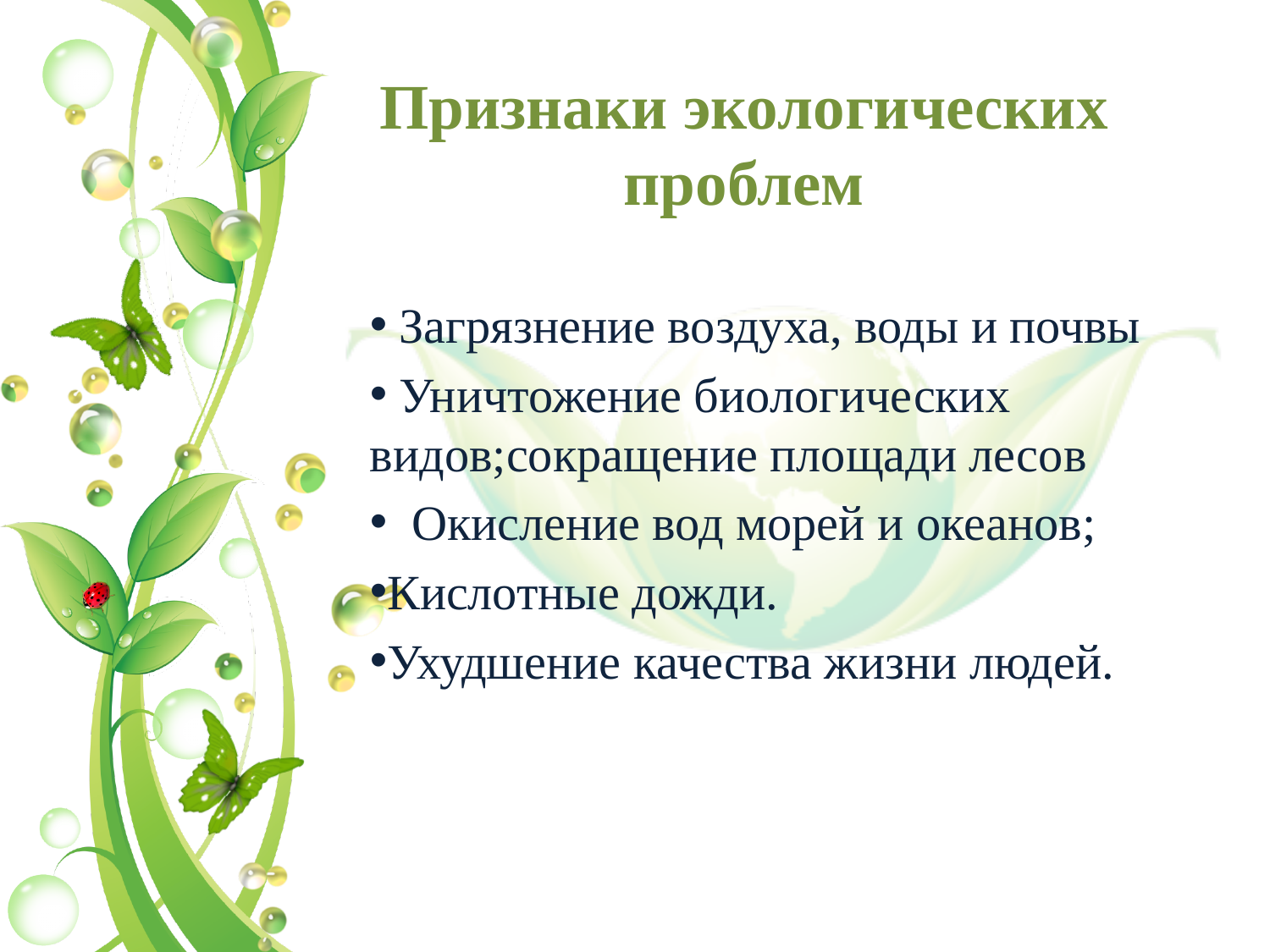

Признаки экологических проблем
 Загрязнение воздуха, воды и почвы
 Уничтожение биологических видов;сокращение площади лесов
  Окисление вод морей и океанов;
Кислотные дожди.
Ухудшение качества жизни людей.